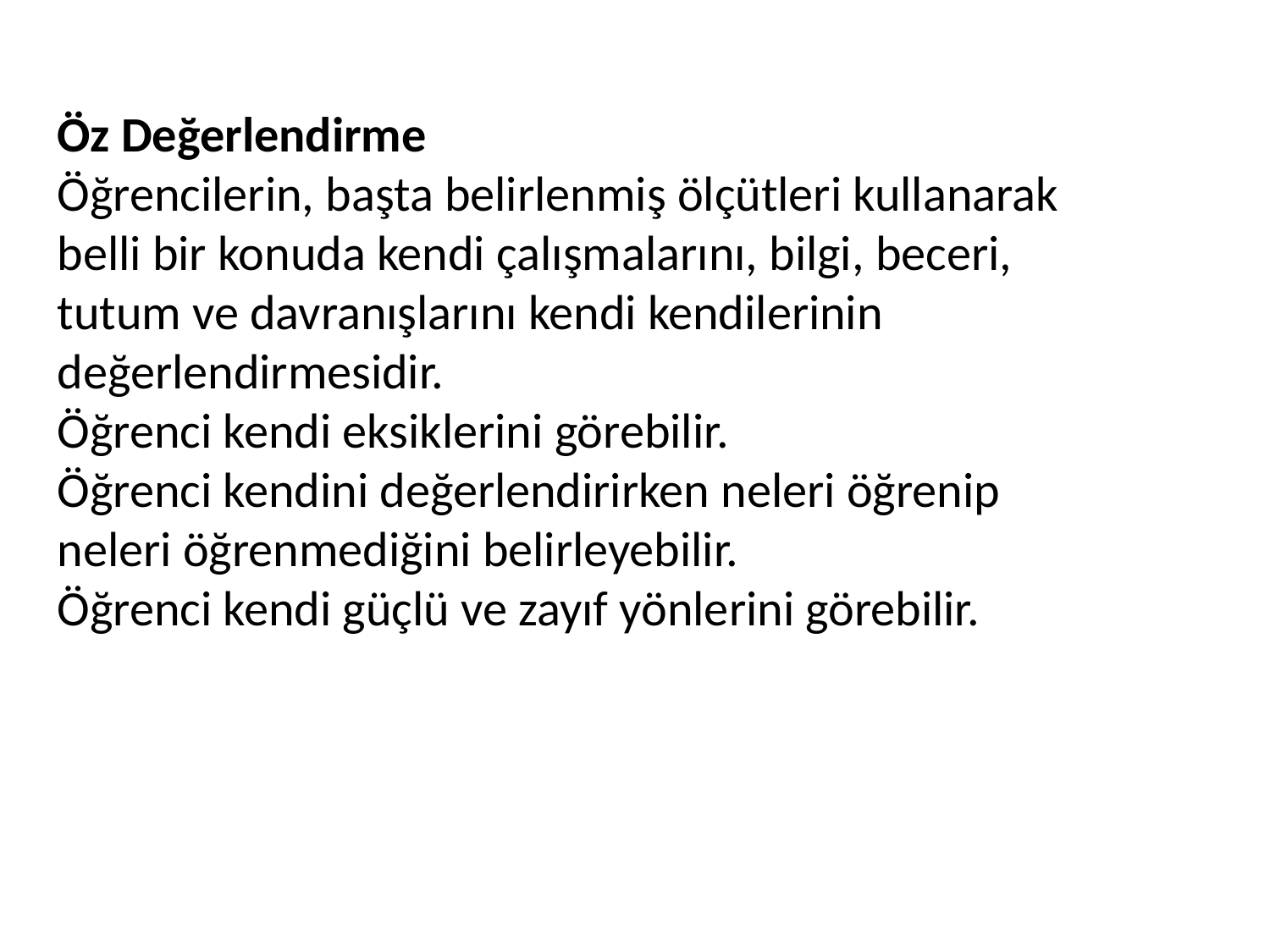

Öz Değerlendirme
Öğrencilerin, başta belirlenmiş ölçütleri kullanarak belli bir konuda kendi çalışmalarını, bilgi, beceri, tutum ve davranışlarını kendi kendilerinin değerlendirmesidir.
Öğrenci kendi eksiklerini görebilir.
Öğrenci kendini değerlendirirken neleri öğrenip neleri öğrenmediğini belirleyebilir.
Öğrenci kendi güçlü ve zayıf yönlerini görebilir.